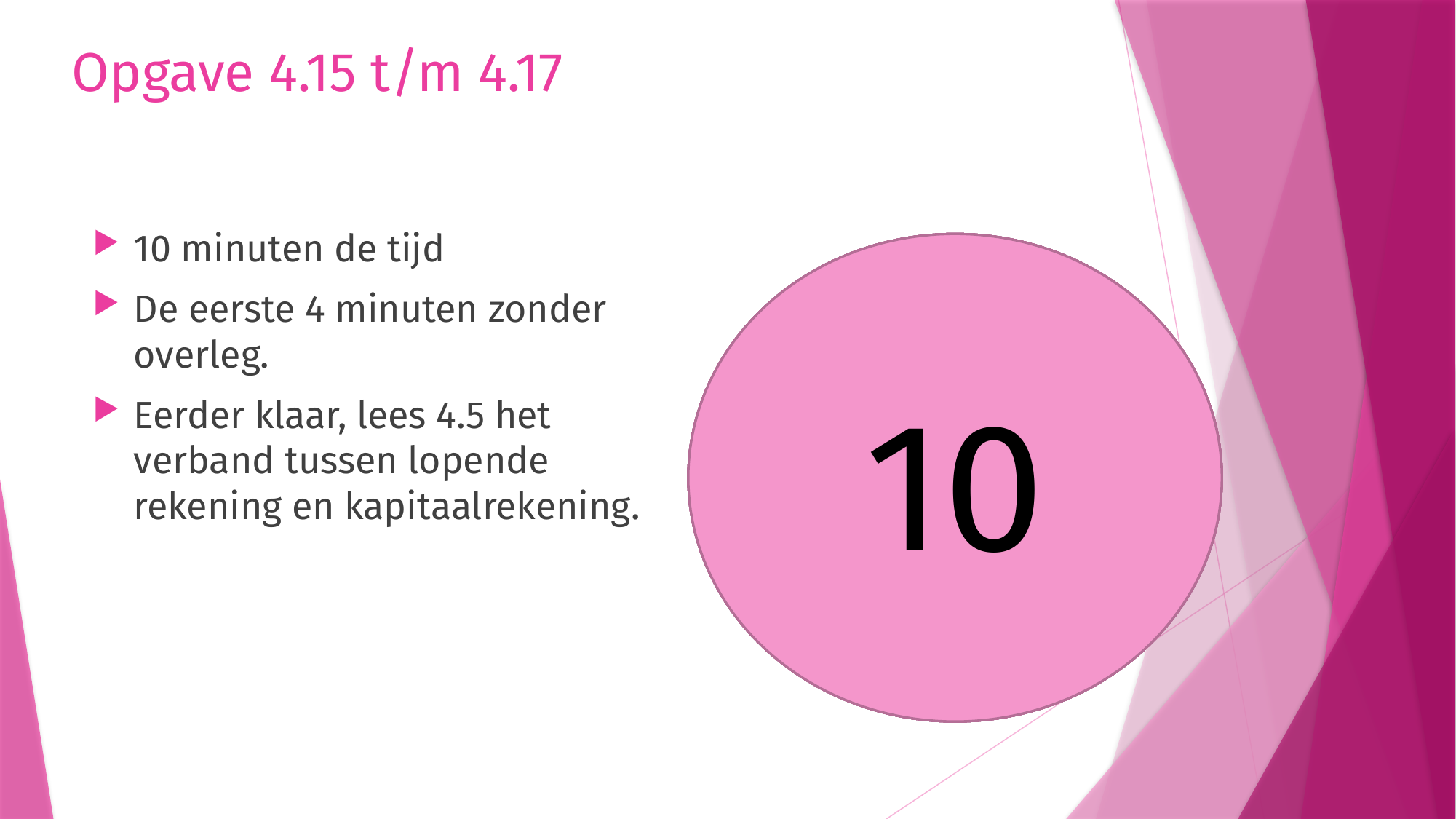

# Opgave 4.15 t/m 4.17
10 minuten de tijd
De eerste 4 minuten zonder overleg.
Eerder klaar, lees 4.5 het verband tussen lopende rekening en kapitaalrekening.
10
8
9
5
6
7
4
3
1
2